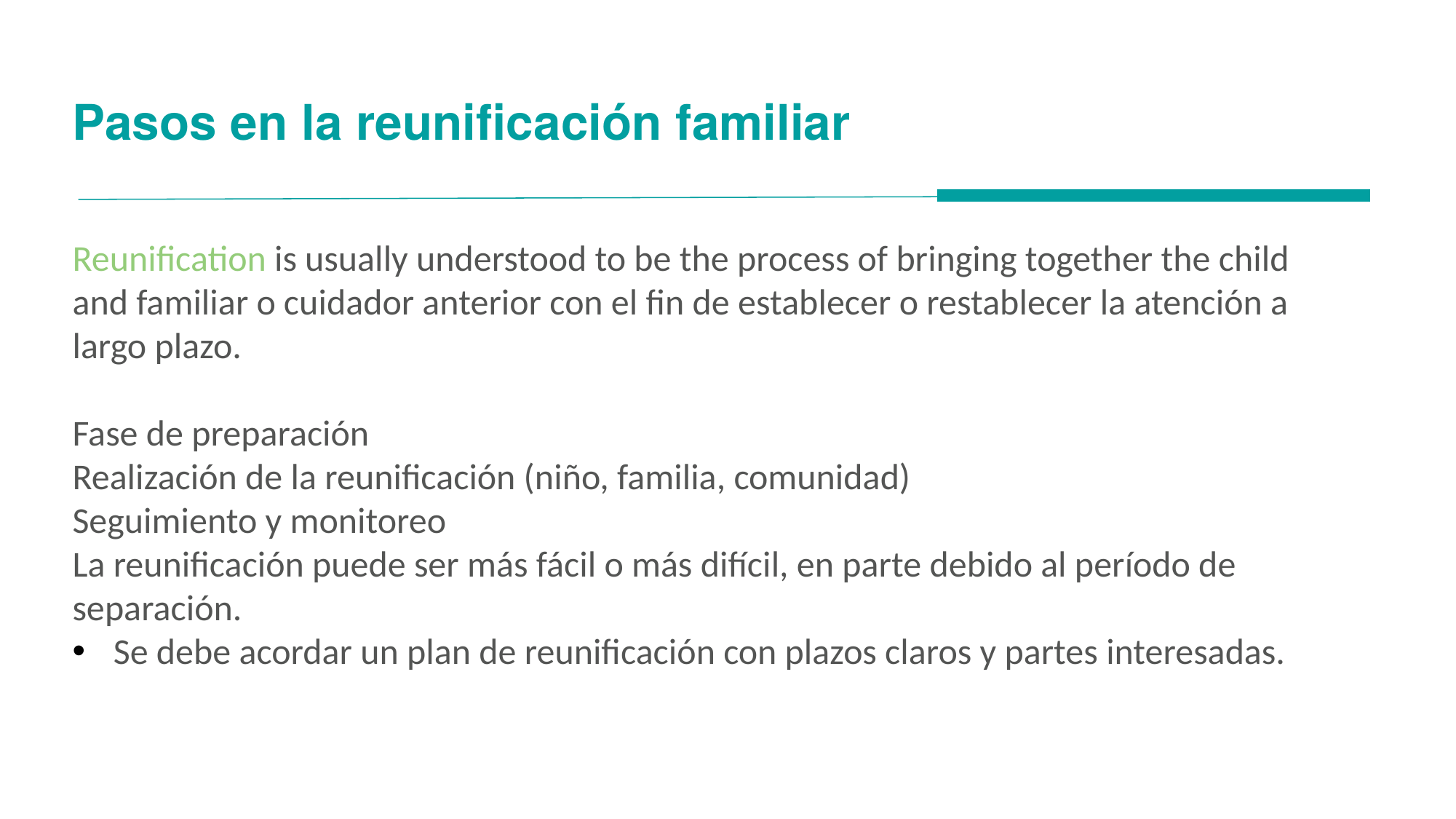

# Pasos en la reunificación familiar
Reunification is usually understood to be the process of bringing together the child and familiar o cuidador anterior con el fin de establecer o restablecer la atención a largo plazo.

Fase de preparación
Realización de la reunificación (niño, familia, comunidad)
Seguimiento y monitoreo
La reunificación puede ser más fácil o más difícil, en parte debido al período de separación.
Se debe acordar un plan de reunificación con plazos claros y partes interesadas.